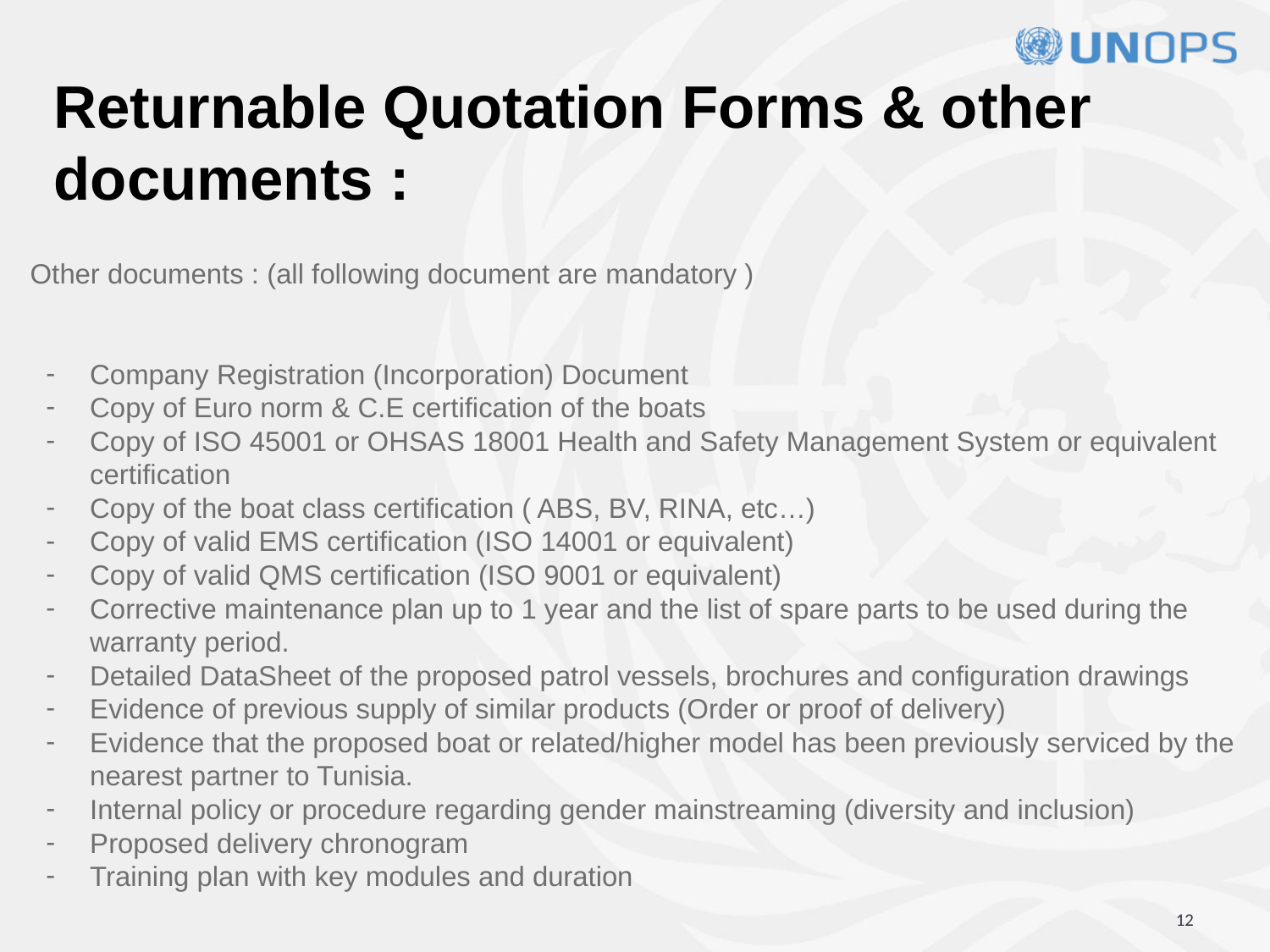

# Returnable Quotation Forms & other documents :

Other documents : (all following document are mandatory )

Company Registration (Incorporation) Document
Copy of Euro norm & C.E certification of the boats
Copy of ISO 45001 or OHSAS 18001 Health and Safety Management System or equivalent certification
Copy of the boat class certification ( ABS, BV, RINA, etc…)
Copy of valid EMS certification (ISO 14001 or equivalent)
Copy of valid QMS certification (ISO 9001 or equivalent)
Corrective maintenance plan up to 1 year and the list of spare parts to be used during the warranty period.
Detailed DataSheet of the proposed patrol vessels, brochures and configuration drawings
Evidence of previous supply of similar products (Order or proof of delivery)
Evidence that the proposed boat or related/higher model has been previously serviced by the nearest partner to Tunisia.
Internal policy or procedure regarding gender mainstreaming (diversity and inclusion)
Proposed delivery chronogram
Training plan with key modules and duration

12